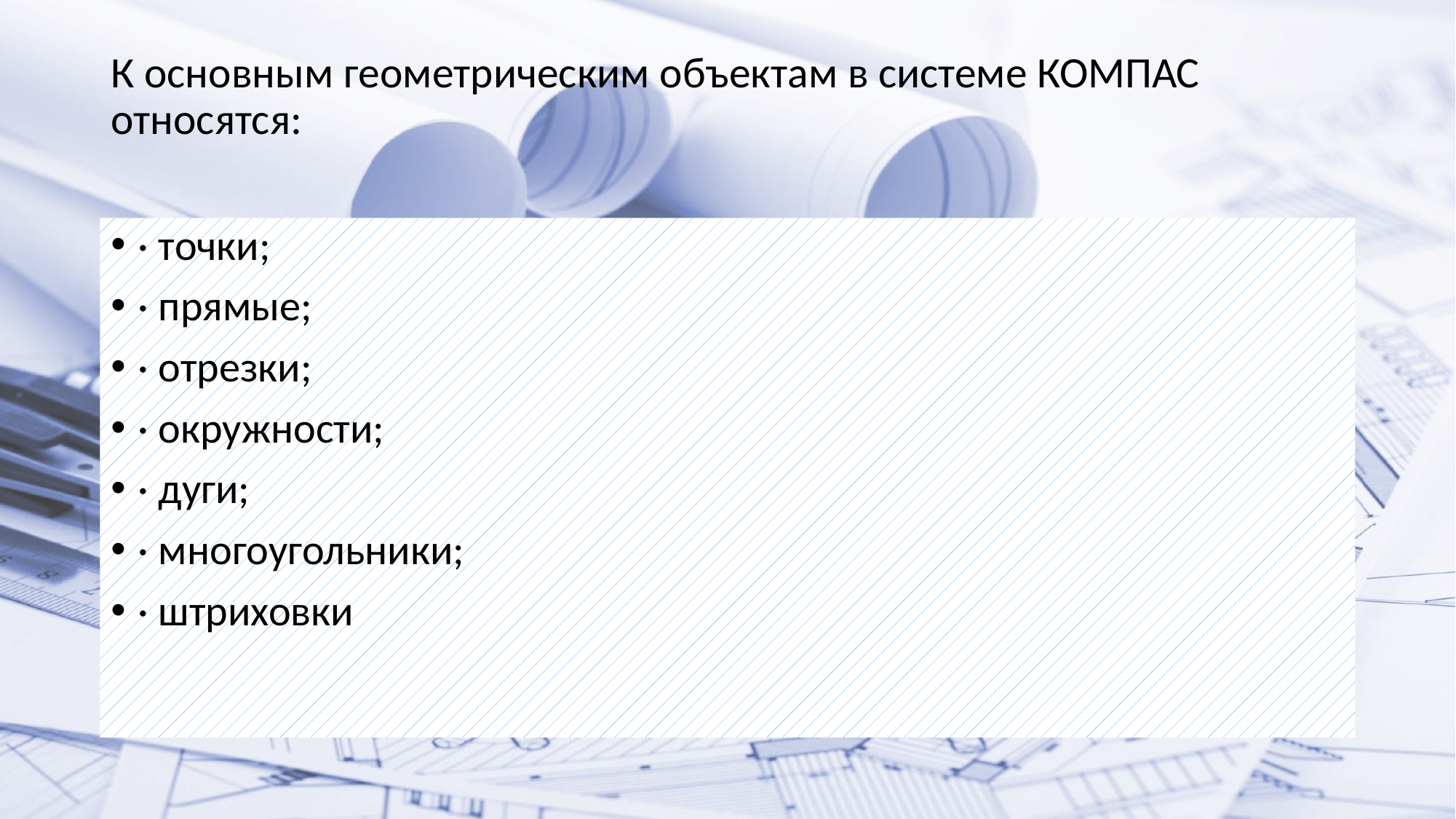

# К основным геометрическим объектам в системе КОМПАС относятся:
· точки;
· прямые;
· отрезки;
· окружности;
· дуги;
· многоугольники;
· штриховки